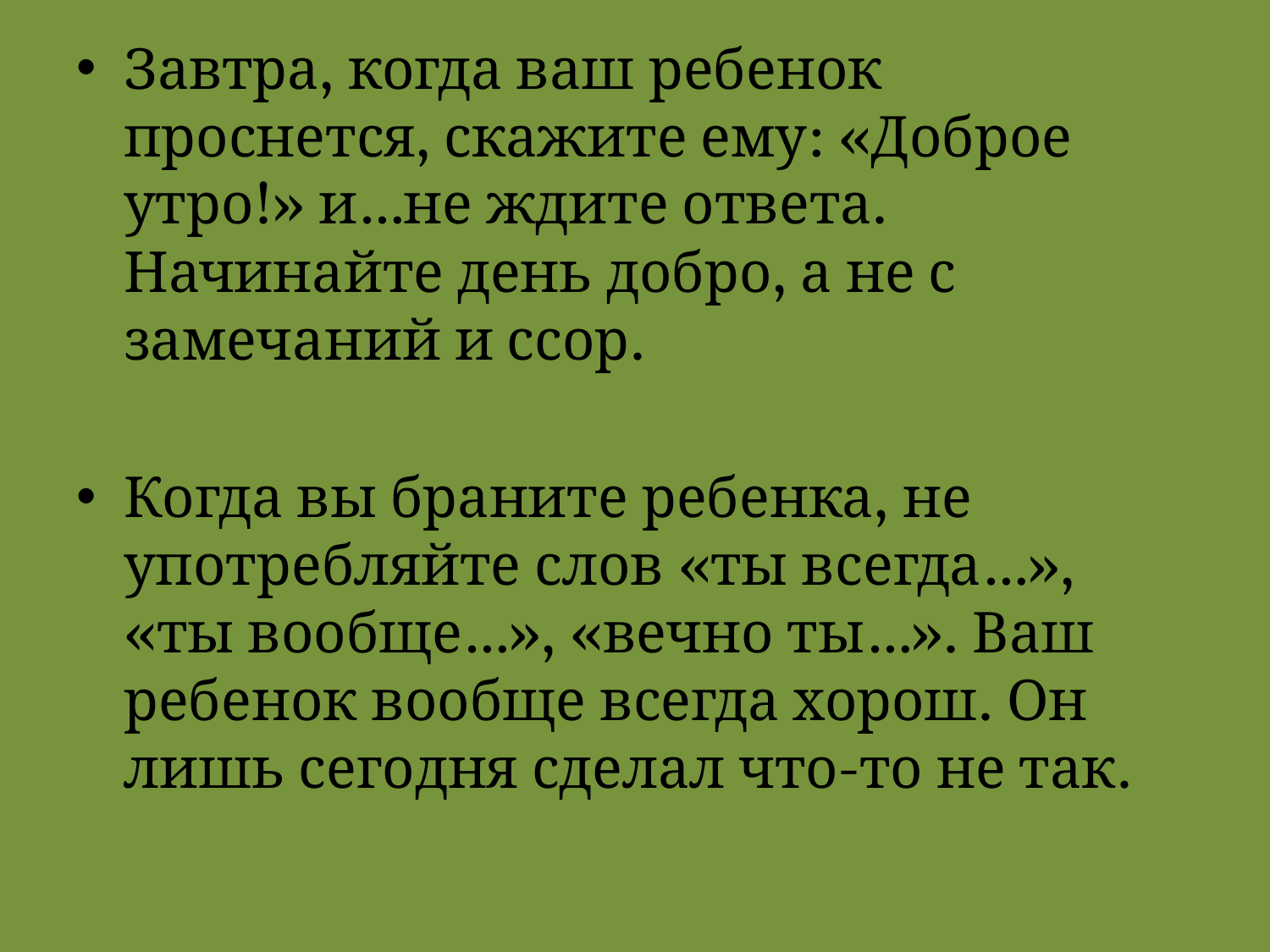

Завтра, когда ваш ребенок проснется, скажите ему: «Доброе утро!» и…не ждите ответа. Начинайте день добро, а не с замечаний и ссор.

Когда вы браните ребенка, не употребляйте слов «ты всегда…», «ты вообще…», «вечно ты…». Ваш ребенок вообще всегда хорош. Он лишь сегодня сделал что-то не так.